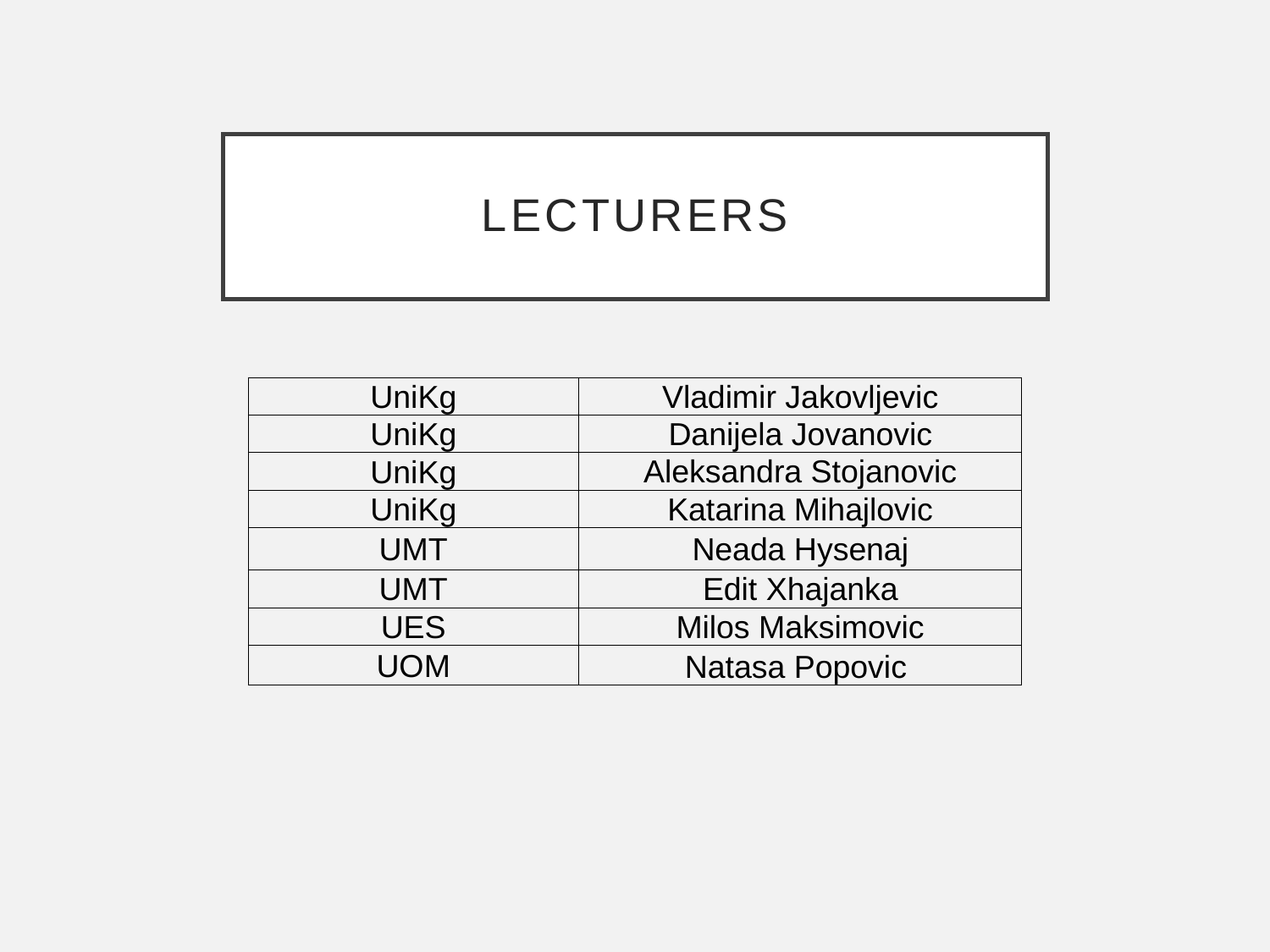

# Lecturers
| UniKg | Vladimir Jakovljevic |
| --- | --- |
| UniKg | Danijela Jovanovic |
| UniKg | Aleksandra Stojanovic |
| UniKg | Katarina Mihajlovic |
| UMT | Neada Hysenaj |
| UMT | Edit Xhajanka |
| UES | Milos Maksimovic |
| UOM | Natasa Popovic |